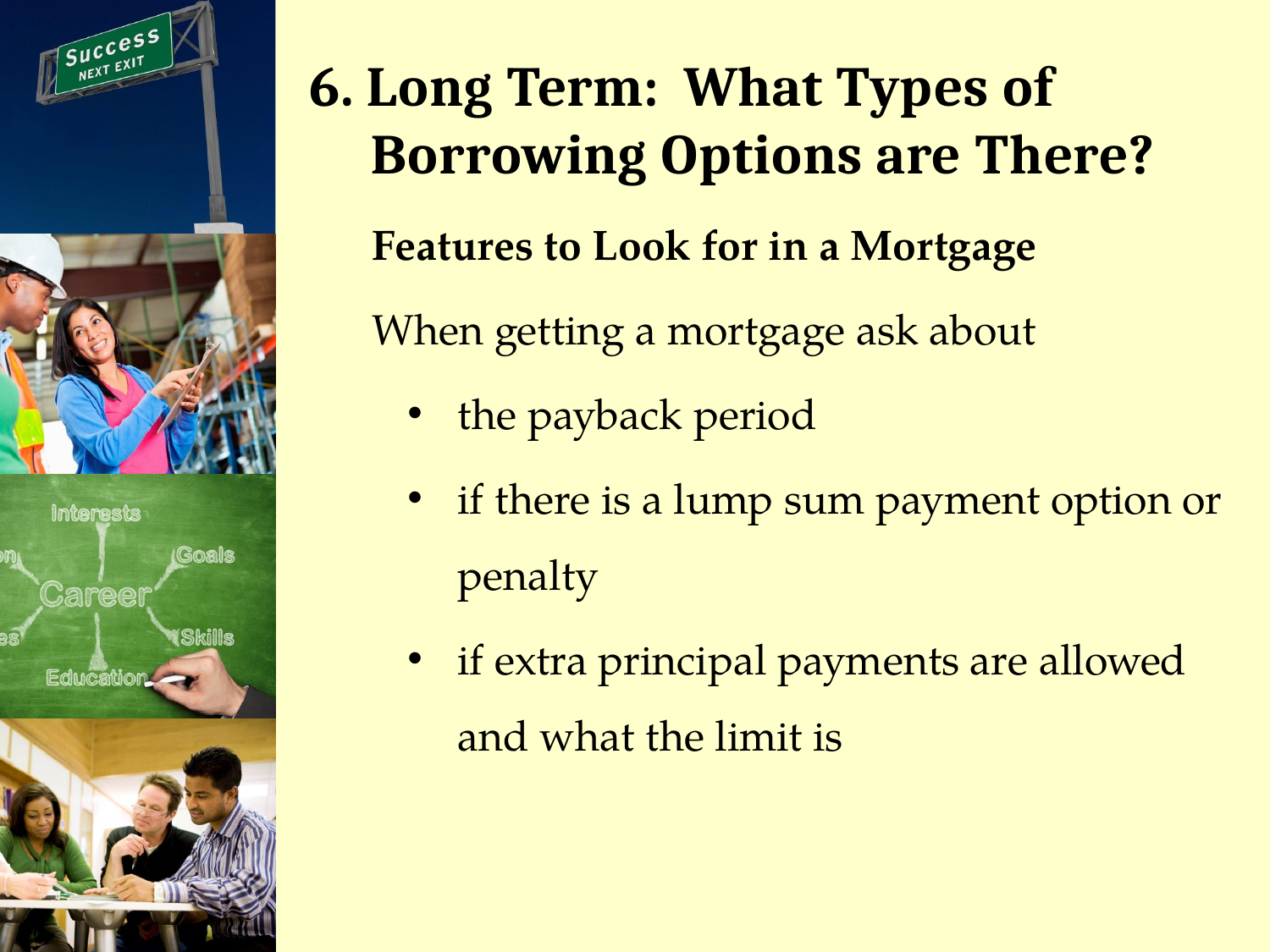

# 6. Long Term:  What Types of  Borrowing Options are There?
Features to Look for in a Mortgage
When getting a mortgage ask about
the payback period
if there is a lump sum payment option or penalty
if extra principal payments are allowed and what the limit is